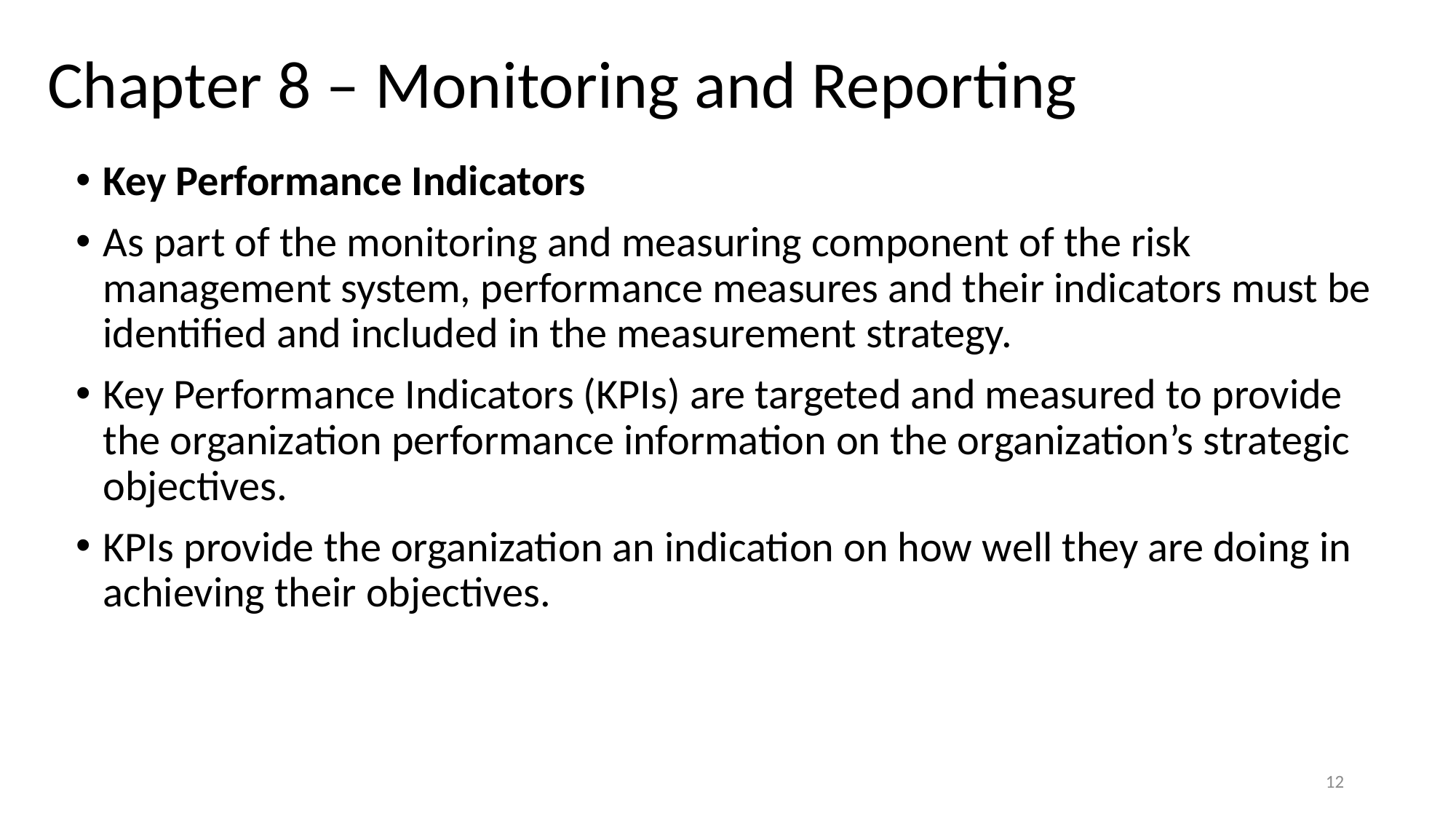

# Chapter 8 – Monitoring and Reporting
Key Performance Indicators
As part of the monitoring and measuring component of the risk management system, performance measures and their indicators must be identified and included in the measurement strategy.
Key Performance Indicators (KPIs) are targeted and measured to provide the organization performance information on the organization’s strategic objectives.
KPIs provide the organization an indication on how well they are doing in achieving their objectives.
12